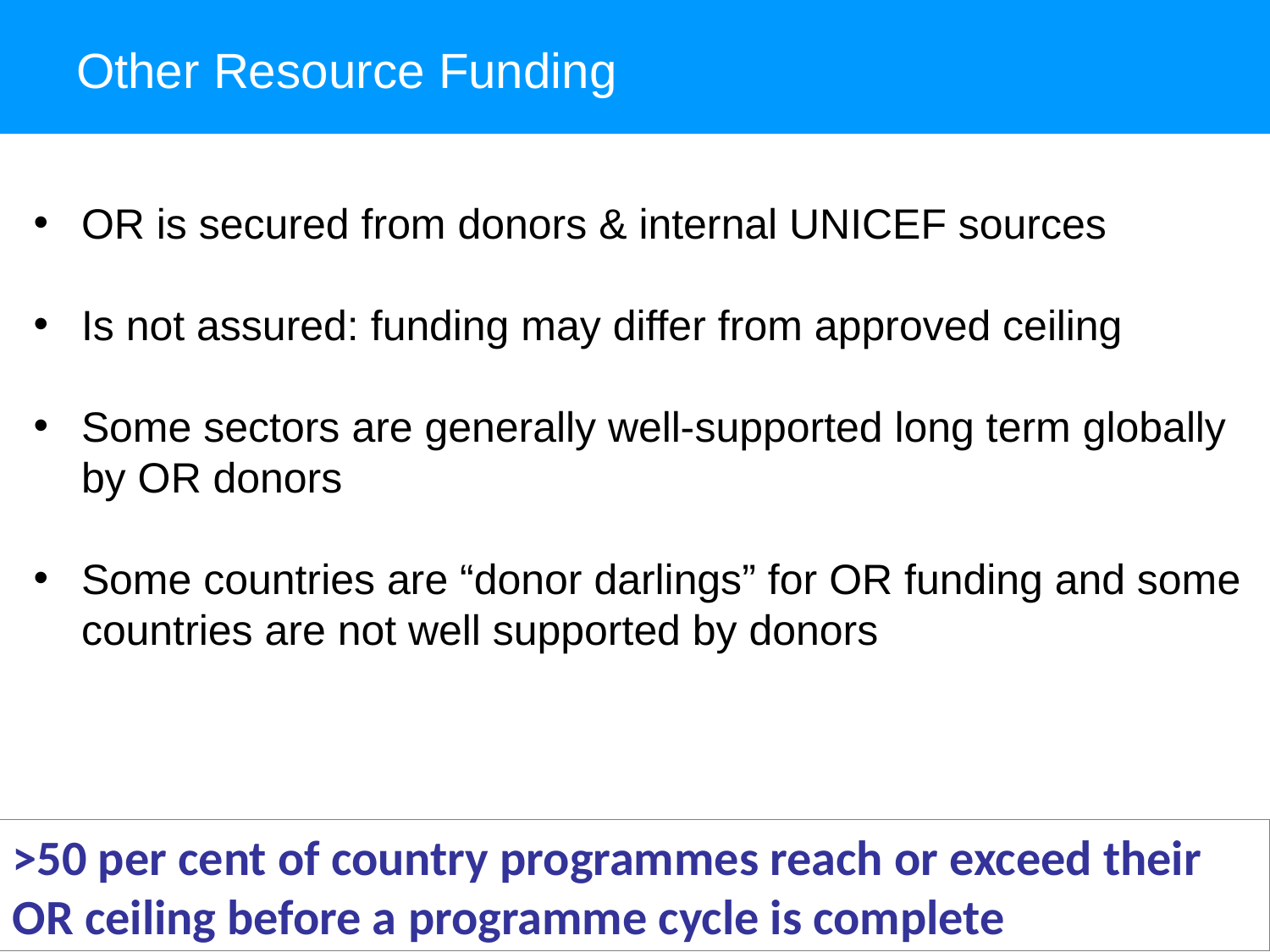

Other Resource Funding
OR is secured from donors & internal UNICEF sources

Is not assured: funding may differ from approved ceiling

Some sectors are generally well-supported long term globally by OR donors

Some countries are “donor darlings” for OR funding and some countries are not well supported by donors
>50 per cent of country programmes reach or exceed their OR ceiling before a programme cycle is complete